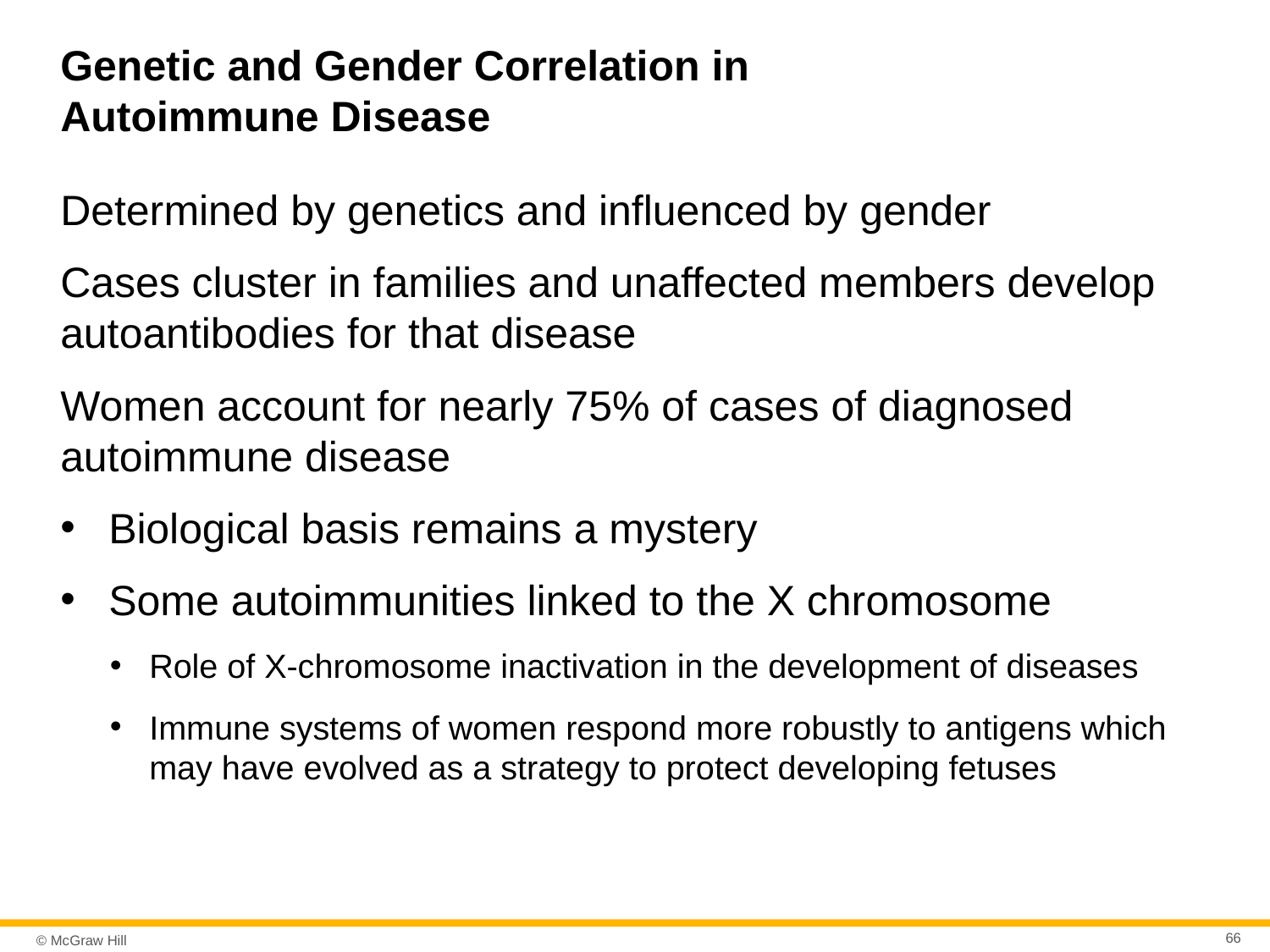

# Genetic and Gender Correlation in Autoimmune Disease
Determined by genetics and influenced by gender
Cases cluster in families and unaffected members develop autoantibodies for that disease
Women account for nearly 75% of cases of diagnosed autoimmune disease
Biological basis remains a mystery
Some autoimmunities linked to the X chromosome
Role of X-chromosome inactivation in the development of diseases
Immune systems of women respond more robustly to antigens which may have evolved as a strategy to protect developing fetuses